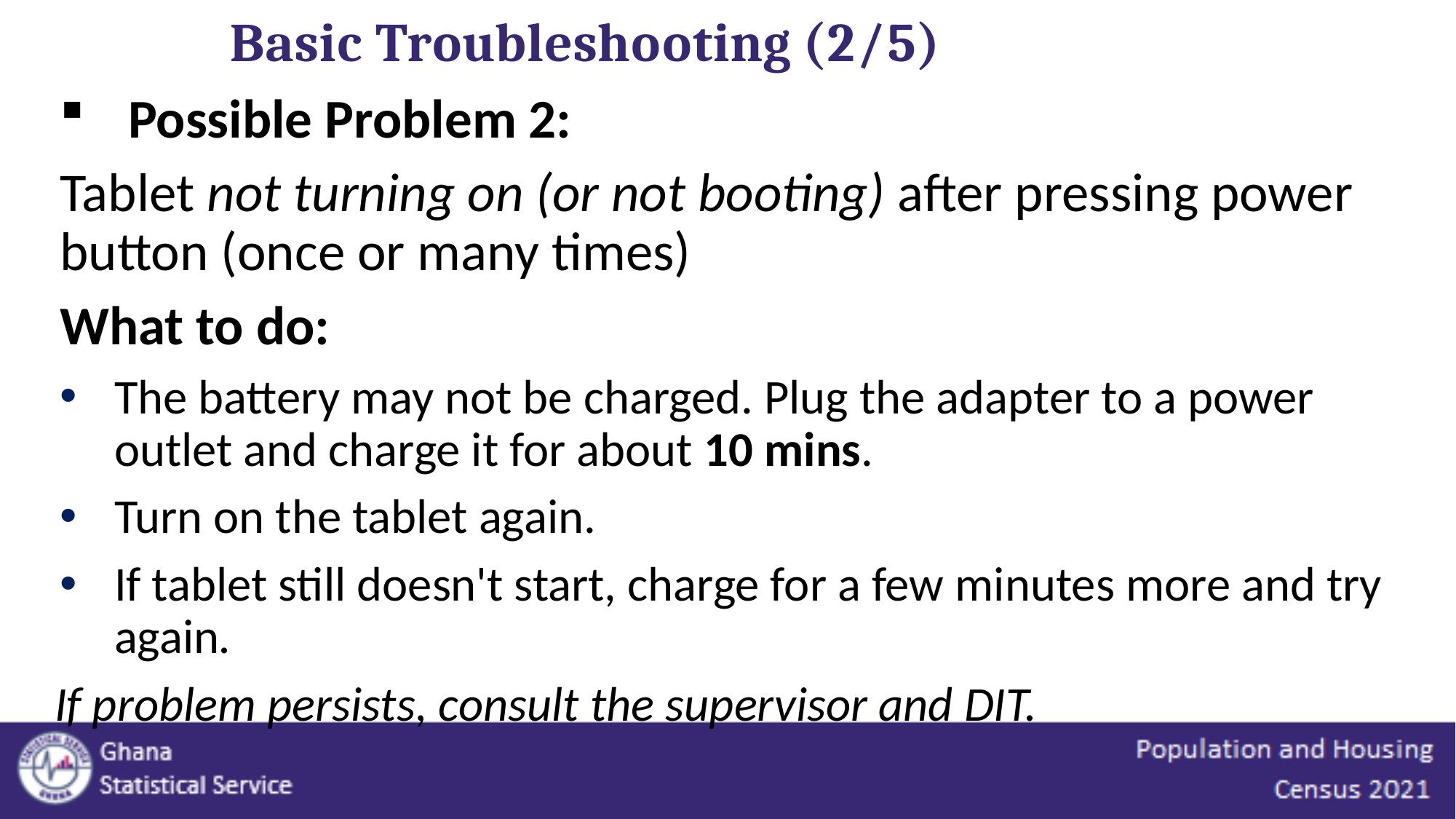

# Basic Troubleshooting (2/5)
Possible Problem 2:
Tablet not turning on (or not booting) after pressing power button (once or many times)
What to do:
The battery may not be charged. Plug the adapter to a power outlet and charge it for about 10 mins.
Turn on the tablet again.
If tablet still doesn't start, charge for a few minutes more and try again.
If problem persists, consult the supervisor and DIT.

22